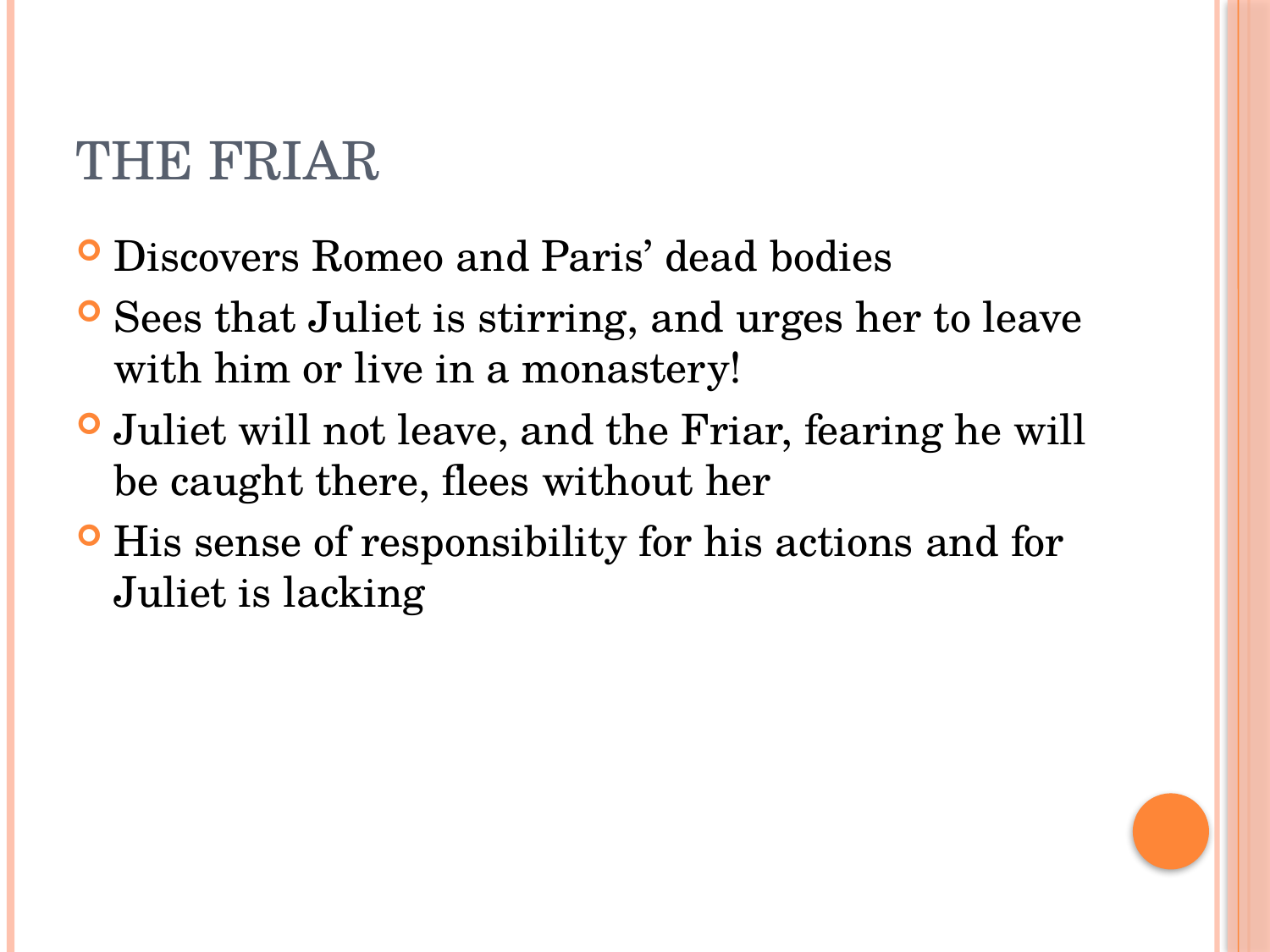

# The Friar
Discovers Romeo and Paris’ dead bodies
Sees that Juliet is stirring, and urges her to leave with him or live in a monastery!
Juliet will not leave, and the Friar, fearing he will be caught there, flees without her
His sense of responsibility for his actions and for Juliet is lacking